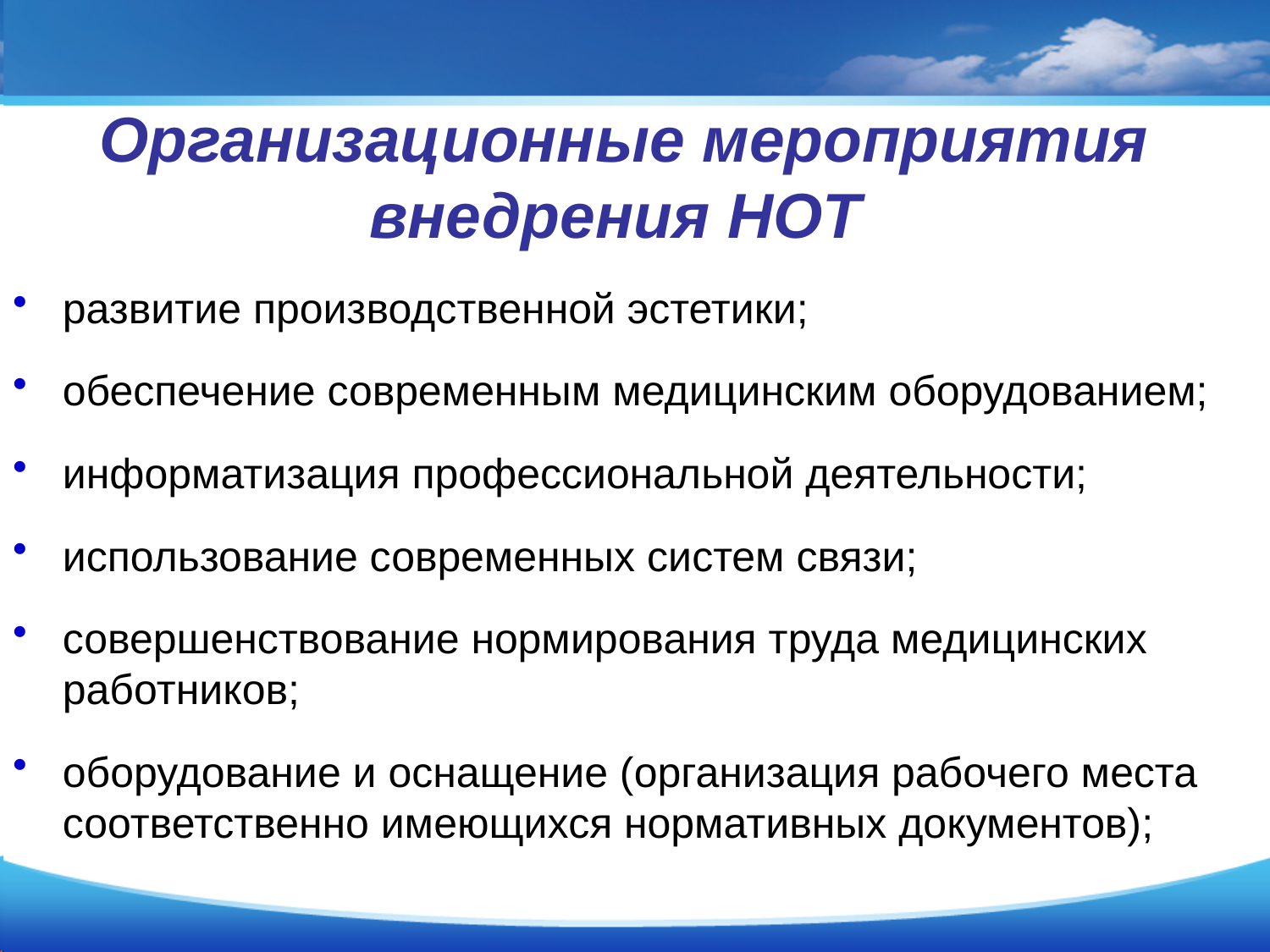

# Организационные мероприятия внедрения НОТ
развитие производственной эстетики;
обеспечение современным медицинским оборудованием;
информатизация профессиональной деятельности;
использование современных систем связи;
совершенствование нормирования труда медицинских работников;
оборудование и оснащение (организация рабочего места соответственно имеющихся нормативных документов);